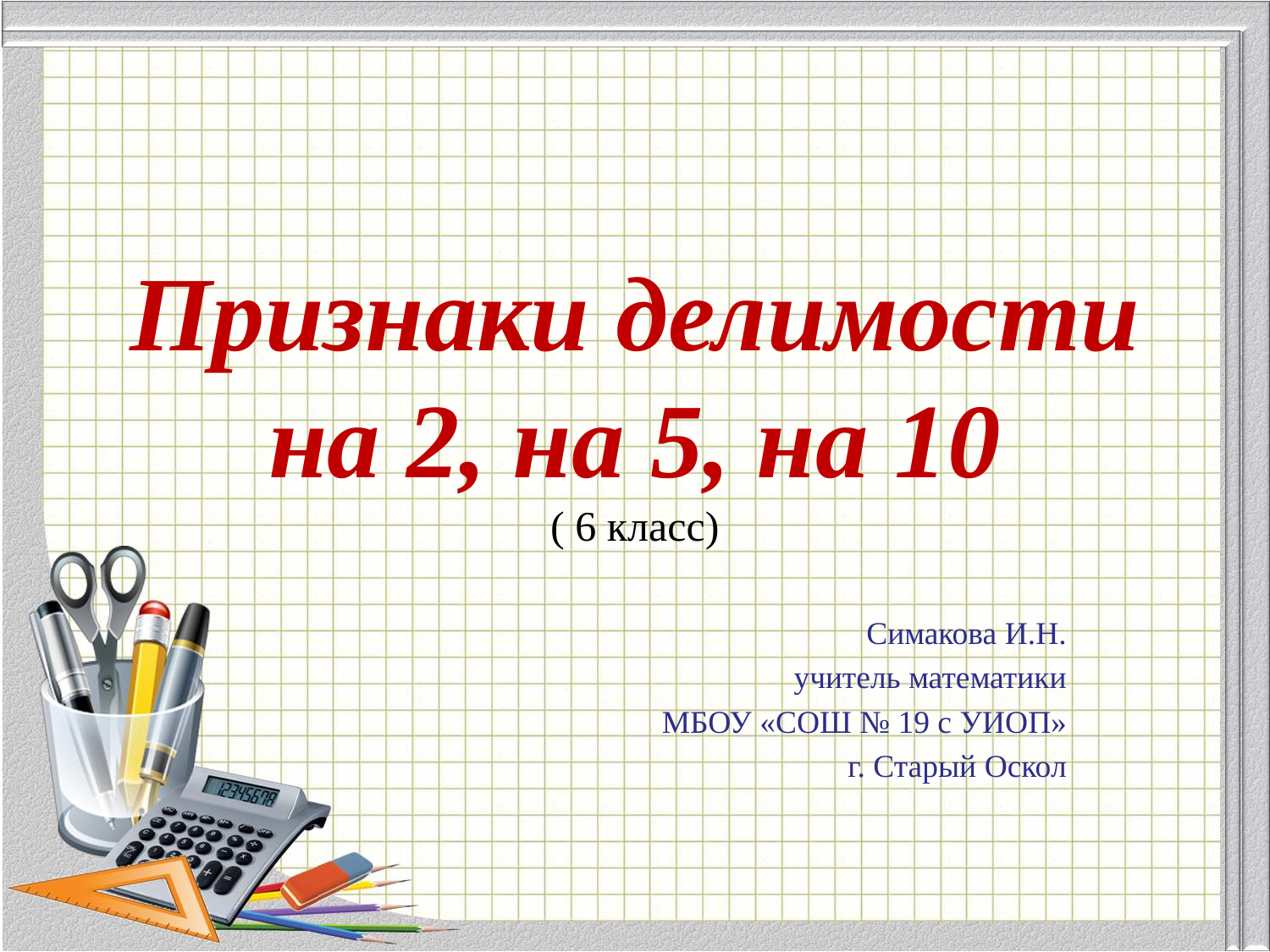

# Признаки делимости на 2, на 5, на 10 ( 6 класс)
Симакова И.Н.
учитель математики
МБОУ «СОШ № 19 с УИОП»
г. Старый Оскол